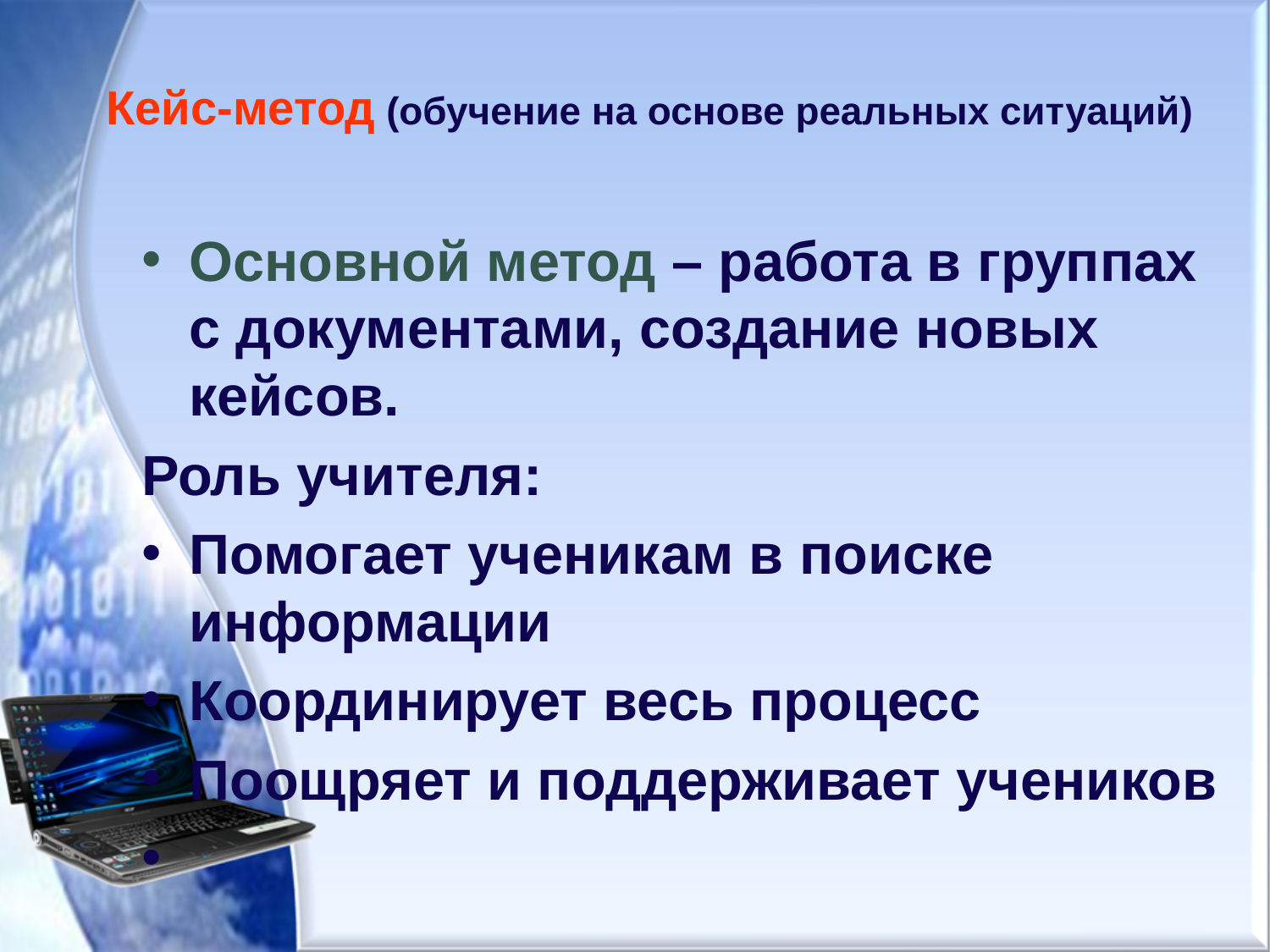

# Кейс-метод (обучение на основе реальных ситуаций)
Основной метод – работа в группах с документами, создание новых кейсов.
Роль учителя:
Помогает ученикам в поиске информации
Координирует весь процесс
Поощряет и поддерживает учеников